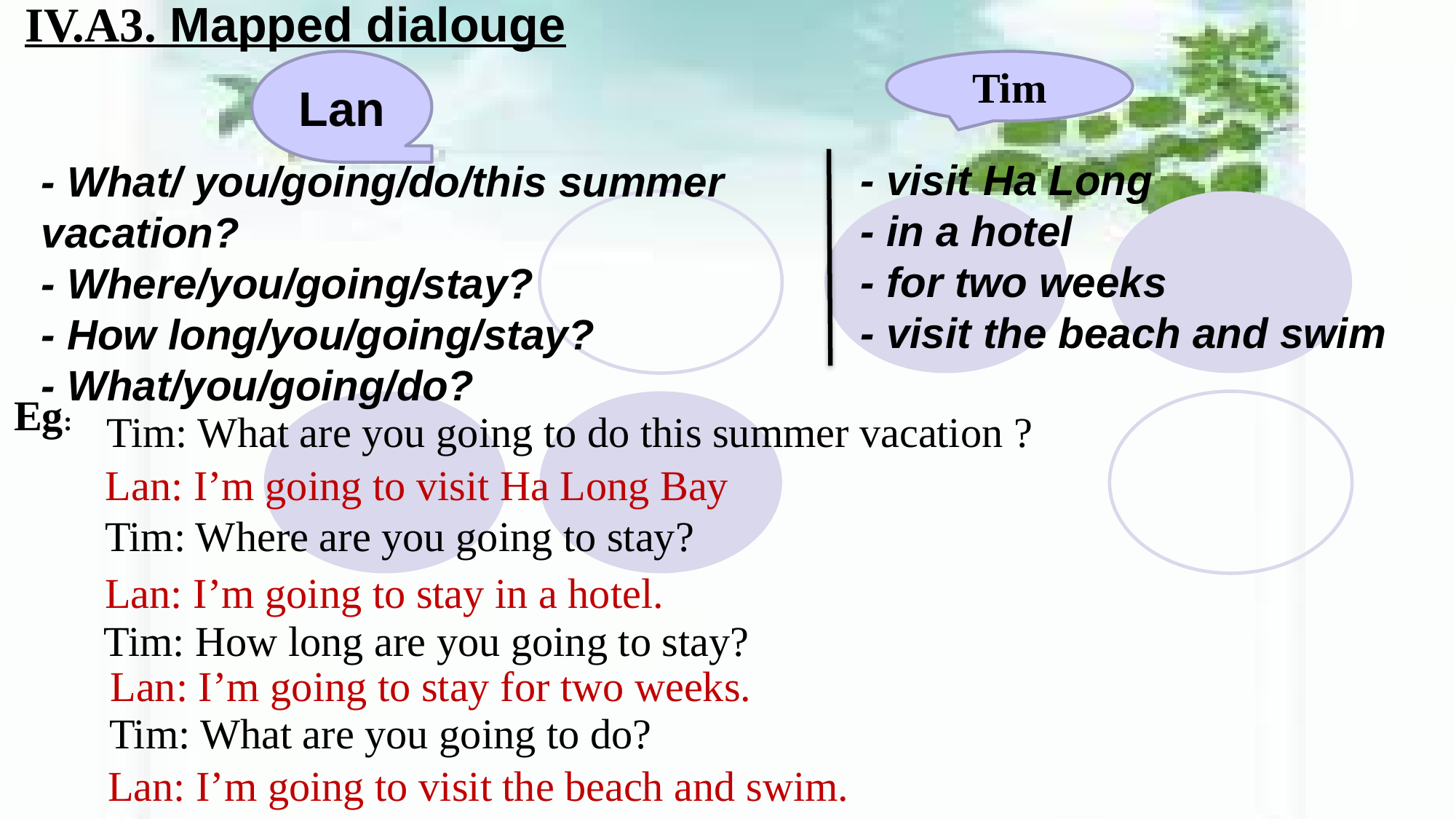

IV.A3. Mapped dialouge
Lan
Tim
- visit Ha Long
- in a hotel
- for two weeks
- visit the beach and swim
- What/ you/going/do/this summer vacation?
- Where/you/going/stay?
- How long/you/going/stay?
- What/you/going/do?
Eg:
Tim: What are you going to do this summer vacation ?
Lan: I’m going to visit Ha Long Bay
Tim: Where are you going to stay?
Lan: I’m going to stay in a hotel.
Tim: How long are you going to stay?
Lan: I’m going to stay for two weeks.
Tim: What are you going to do?
Lan: I’m going to visit the beach and swim.